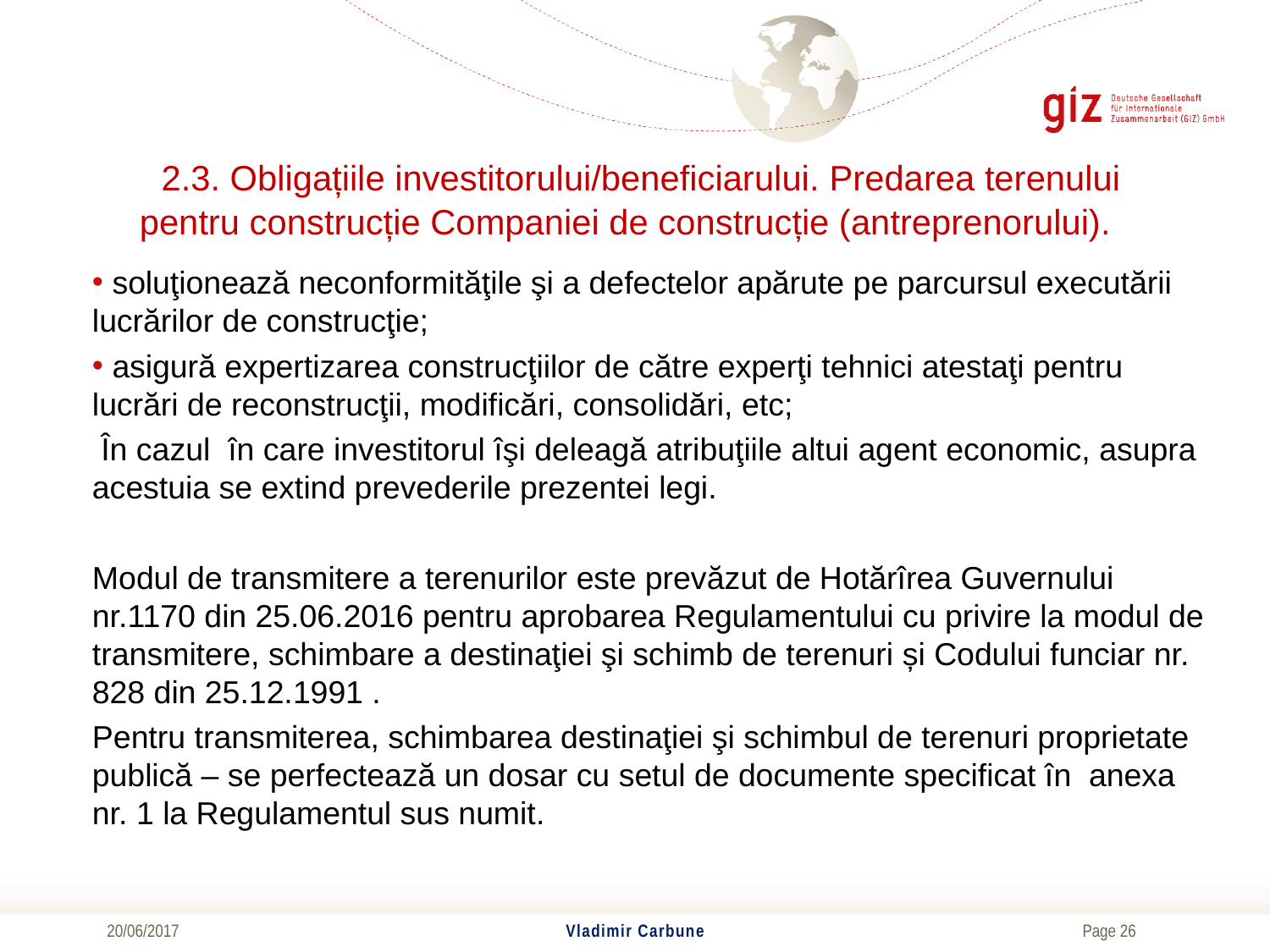

# 2.3. Obligațiile investitorului/beneficiarului. Predarea terenului pentru construcție Companiei de construcție (antreprenorului).
 soluţionează neconformităţile şi a defectelor apărute pe parcursul executării lucrărilor de construcţie;
 asigură expertizarea construcţiilor de către experţi tehnici atestaţi pentru lucrări de reconstrucţii, modificări, consolidări, etc;
 În cazul  în care investitorul îşi deleagă atribuţiile altui agent economic, asupra acestuia se extind prevederile prezentei legi.

Modul de transmitere a terenurilor este prevăzut de Hotărîrea Guvernului nr.1170 din 25.06.2016 pentru aprobarea Regulamentului cu privire la modul de transmitere, schimbare a destinaţiei şi schimb de terenuri și Codului funciar nr. 828 din 25.12.1991 .
Pentru transmiterea, schimbarea destinaţiei şi schimbul de terenuri proprietate publică – se perfectează un dosar cu setul de documente specificat în  anexa nr. 1 la Regulamentul sus numit.

20/06/2017
Vladimir Carbune